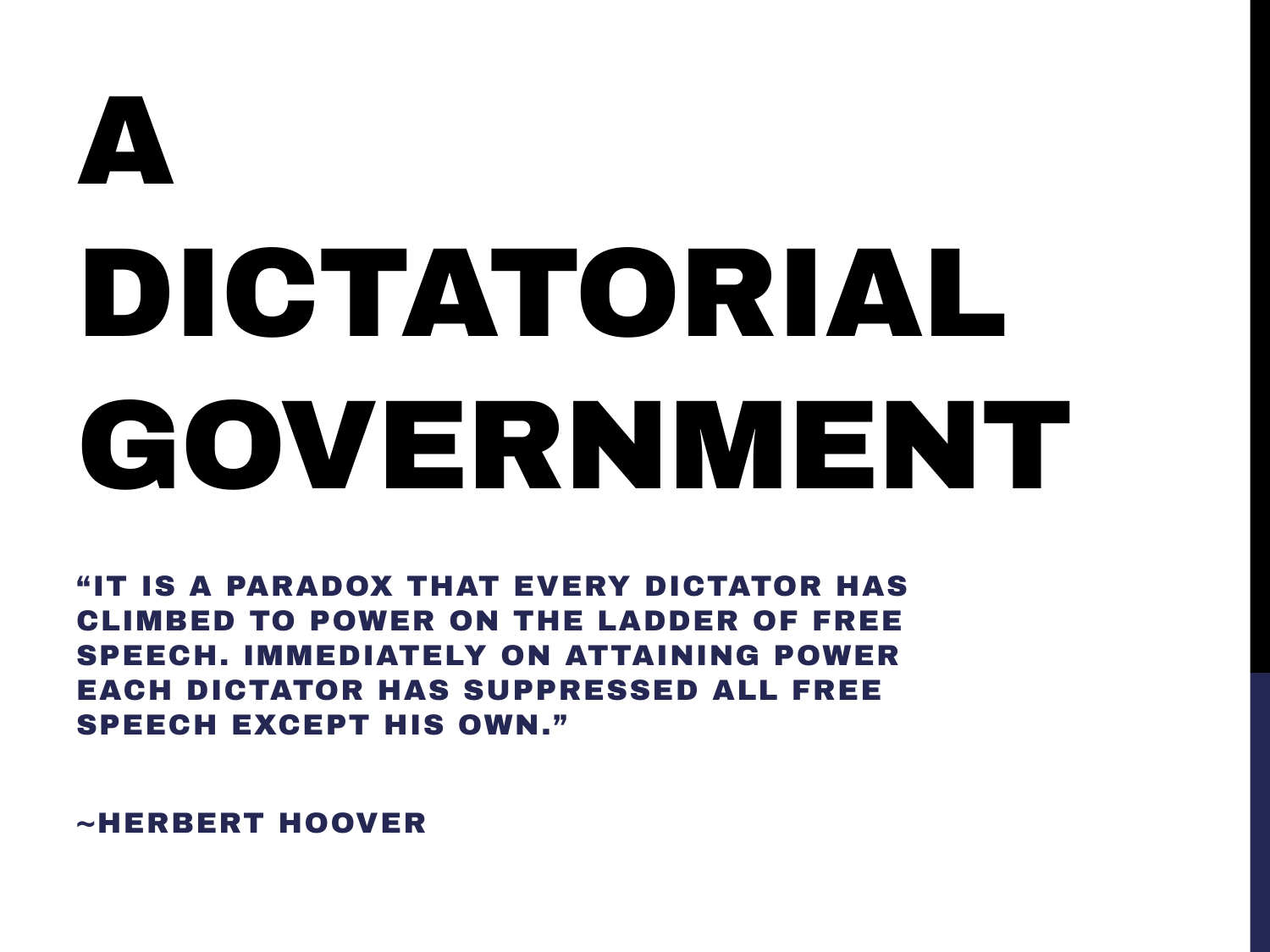

# A Dictatorial Government
“It is a paradox that every dictator has climbed to power on the ladder of free speech. Immediately on attaining power each dictator has suppressed all free speech except his own.”

~Herbert Hoover